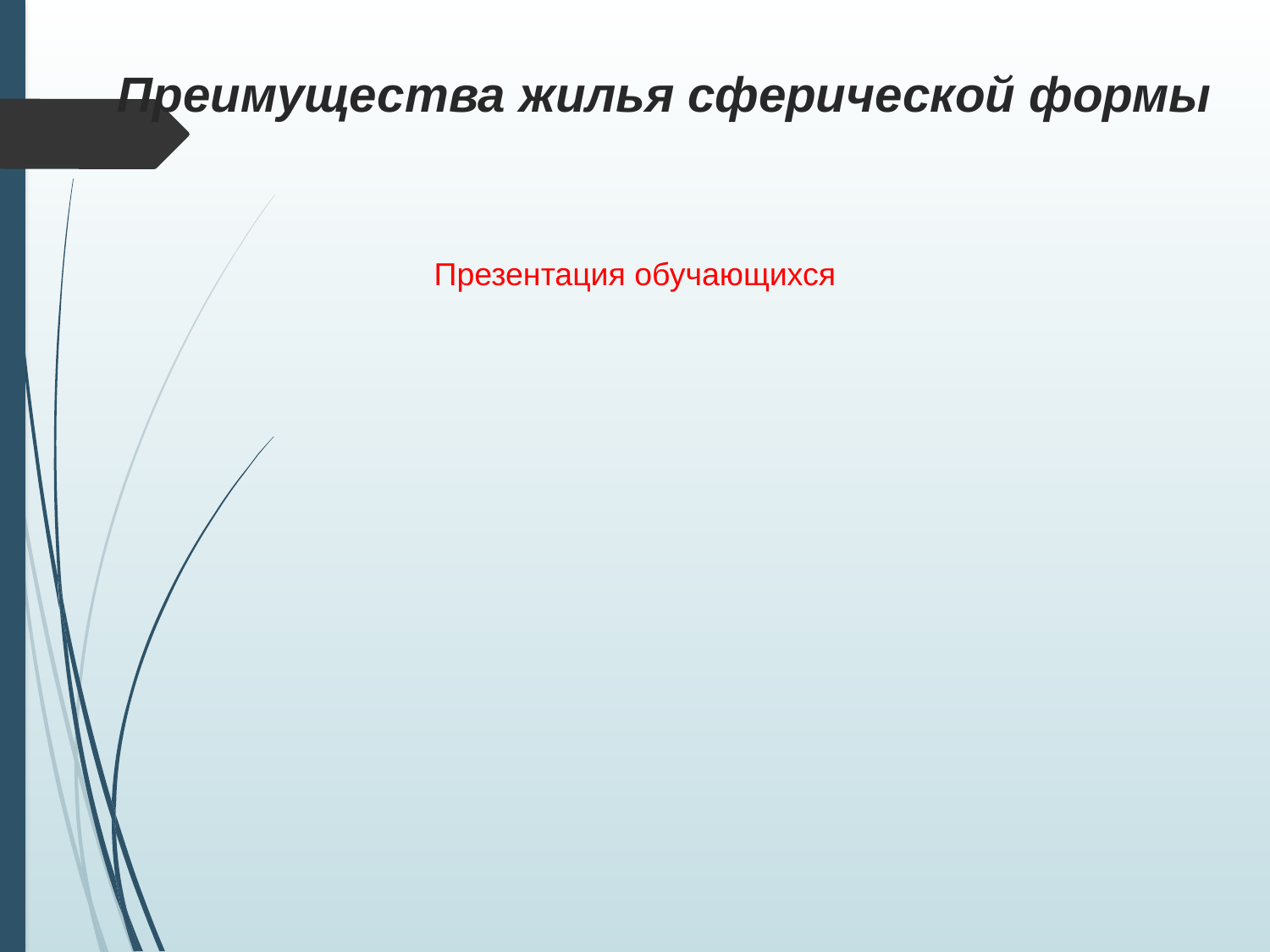

# Преимущества жилья сферической формы

Презентация обучающихся